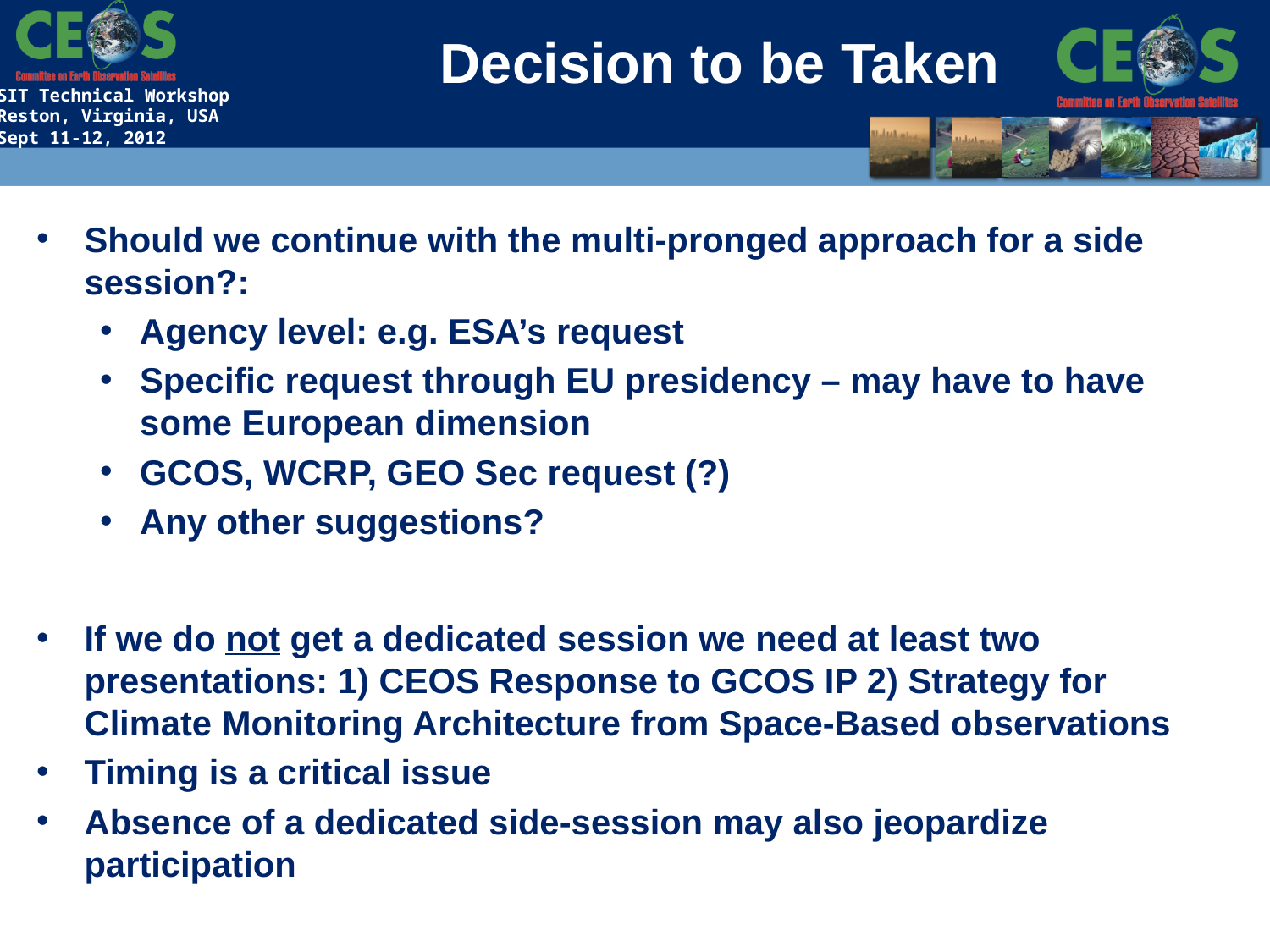

# Decision to be Taken
Should we continue with the multi-pronged approach for a side session?:
Agency level: e.g. ESA’s request
Specific request through EU presidency – may have to have some European dimension
GCOS, WCRP, GEO Sec request (?)
Any other suggestions?

If we do not get a dedicated session we need at least two presentations: 1) CEOS Response to GCOS IP 2) Strategy for Climate Monitoring Architecture from Space-Based observations
Timing is a critical issue
Absence of a dedicated side-session may also jeopardize participation